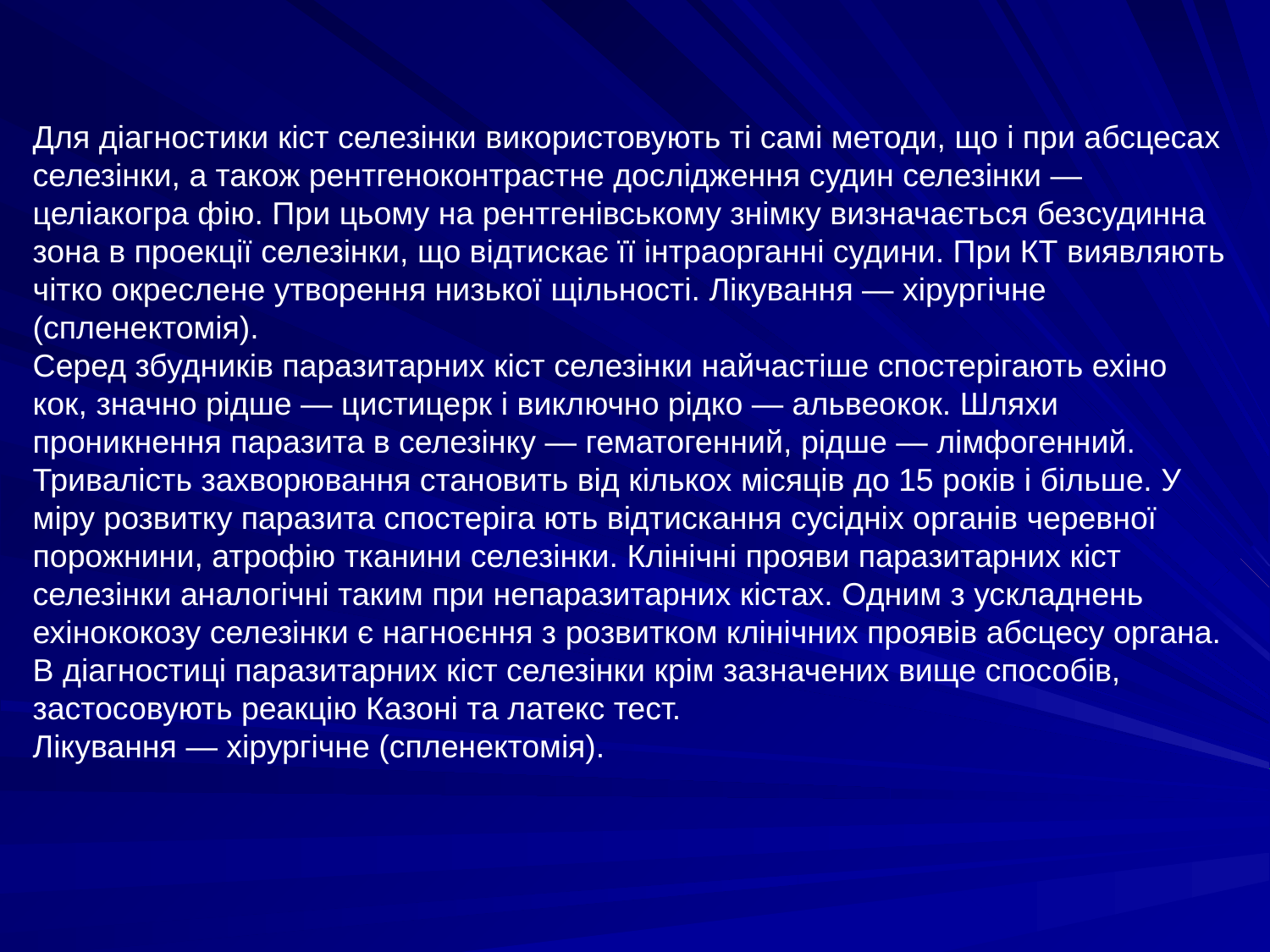

Для діагностики кіст селезінки використовують ті самі методи, що і при абсцесах селезінки, а також рентгеноконтрастне дослідження судин селезінки — целіакогра фію. При цьому на рентгенівському знімку визначається безсудинна зона в проекції селезінки, що відтискає її інтраорганні судини. При КТ виявляють чітко окреслене утворення низької щільності. Лікування — хірургічне (спленектомія).
Серед збудників паразитарних кіст селезінки найчастіше спостерігають ехіно кок, значно рідше — цистицерк і виключно рідко — альвеокок. Шляхи проникнення паразита в селезінку — гематогенний, рідше — лімфогенний. Тривалість захворювання становить від кількох місяців до 15 років і більше. У міру розвитку паразита спостеріга ють відтискання сусідніх органів черевної порожнини, атрофію тканини селезінки. Клінічні прояви паразитарних кіст селезінки аналогічні таким при непаразитарних кістах. Одним з ускладнень ехінококозу селезінки є нагноєння з розвитком клінічних проявів абсцесу органа. В діагностиці паразитарних кіст селезінки крім зазначених вище способів, застосовують реакцію Казоні та латекс тест.
Лікування — хірургічне (спленектомія).